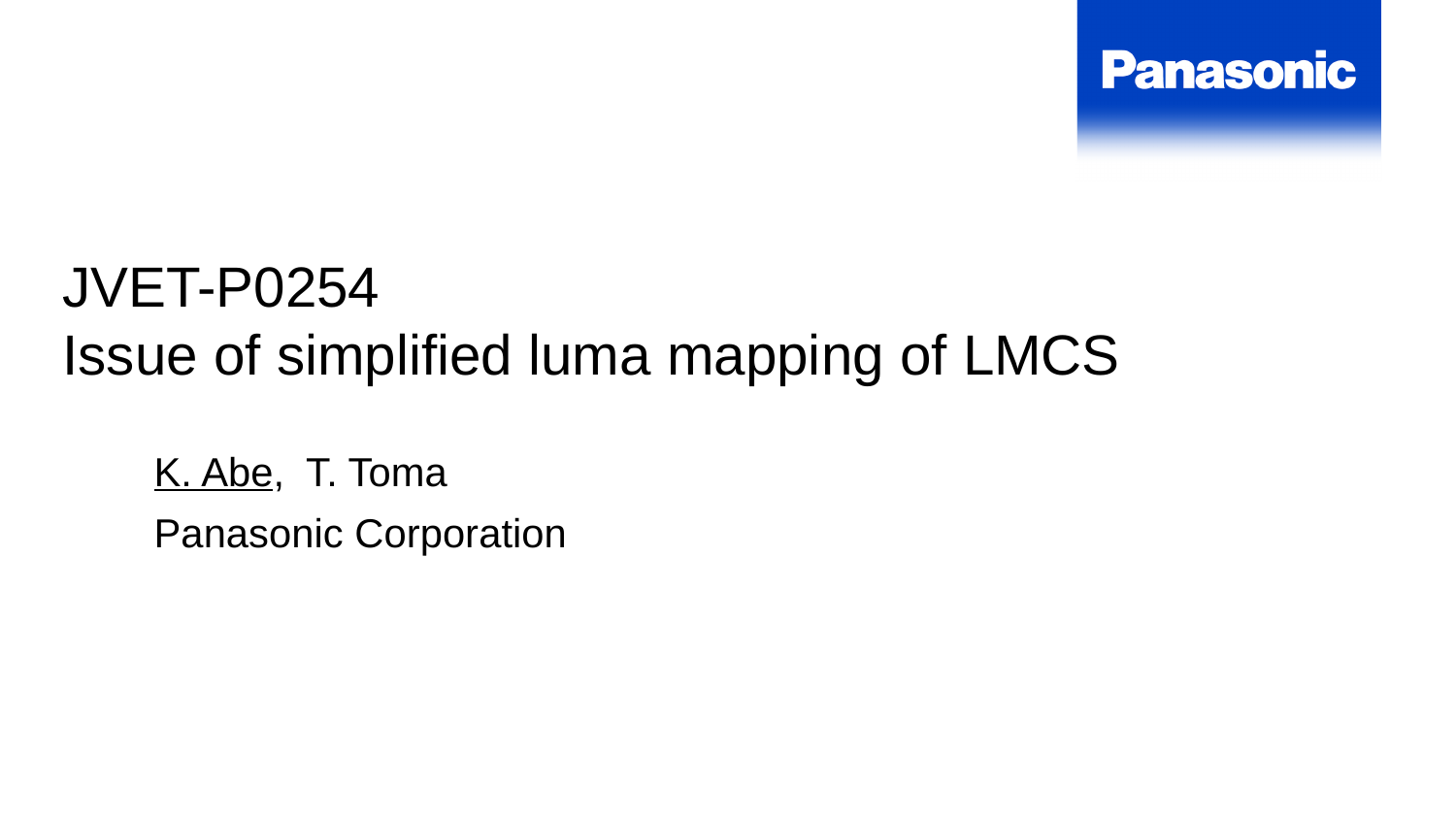

JVET-P0254
Issue of simplified luma mapping of LMCS
K. Abe,  T. Toma
Panasonic Corporation